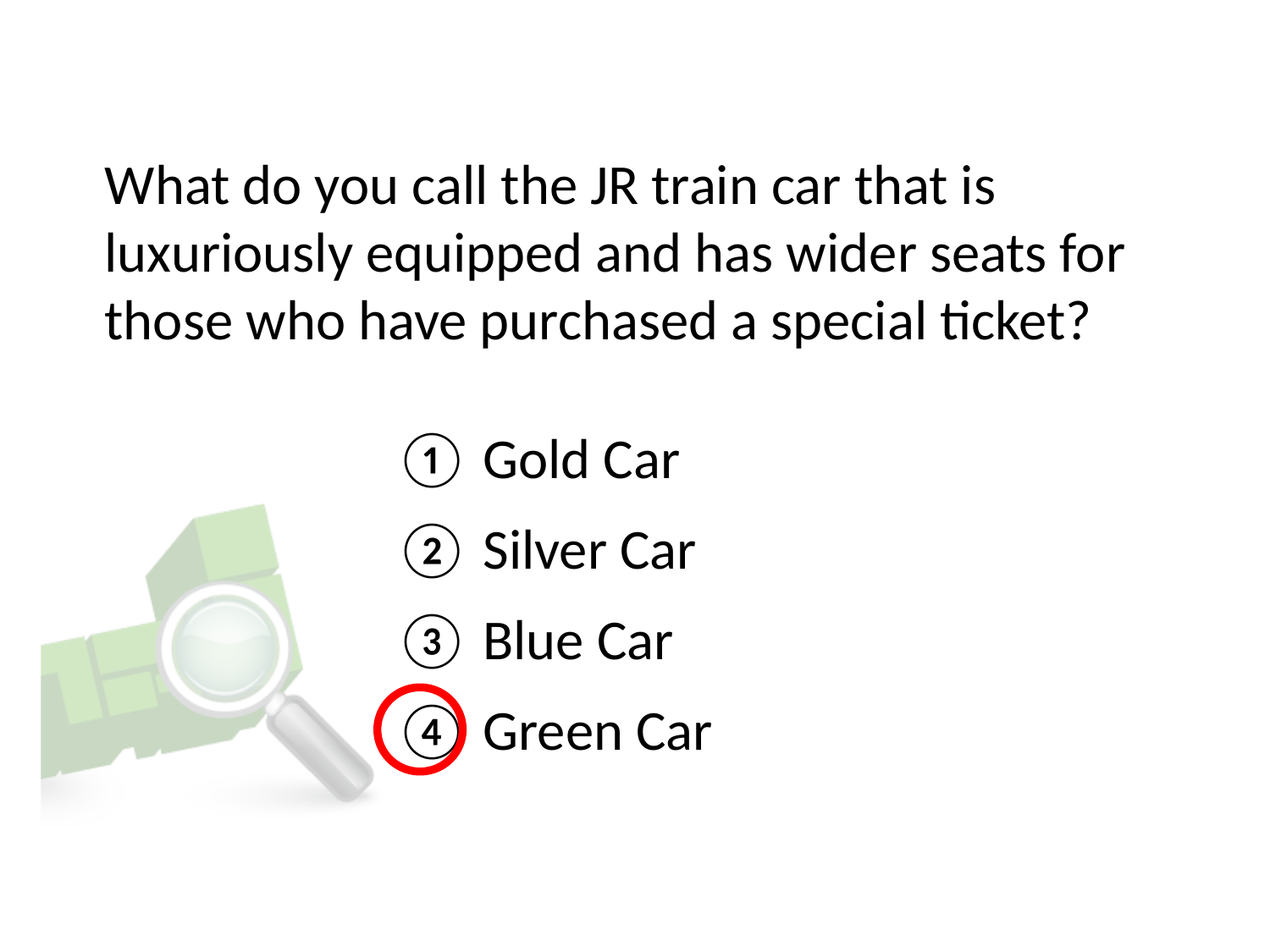

# What do you call the JR train car that is luxuriously equipped and has wider seats for those who have purchased a special ticket?
① Gold Car
② Silver Car
③ Blue Car
④ Green Car